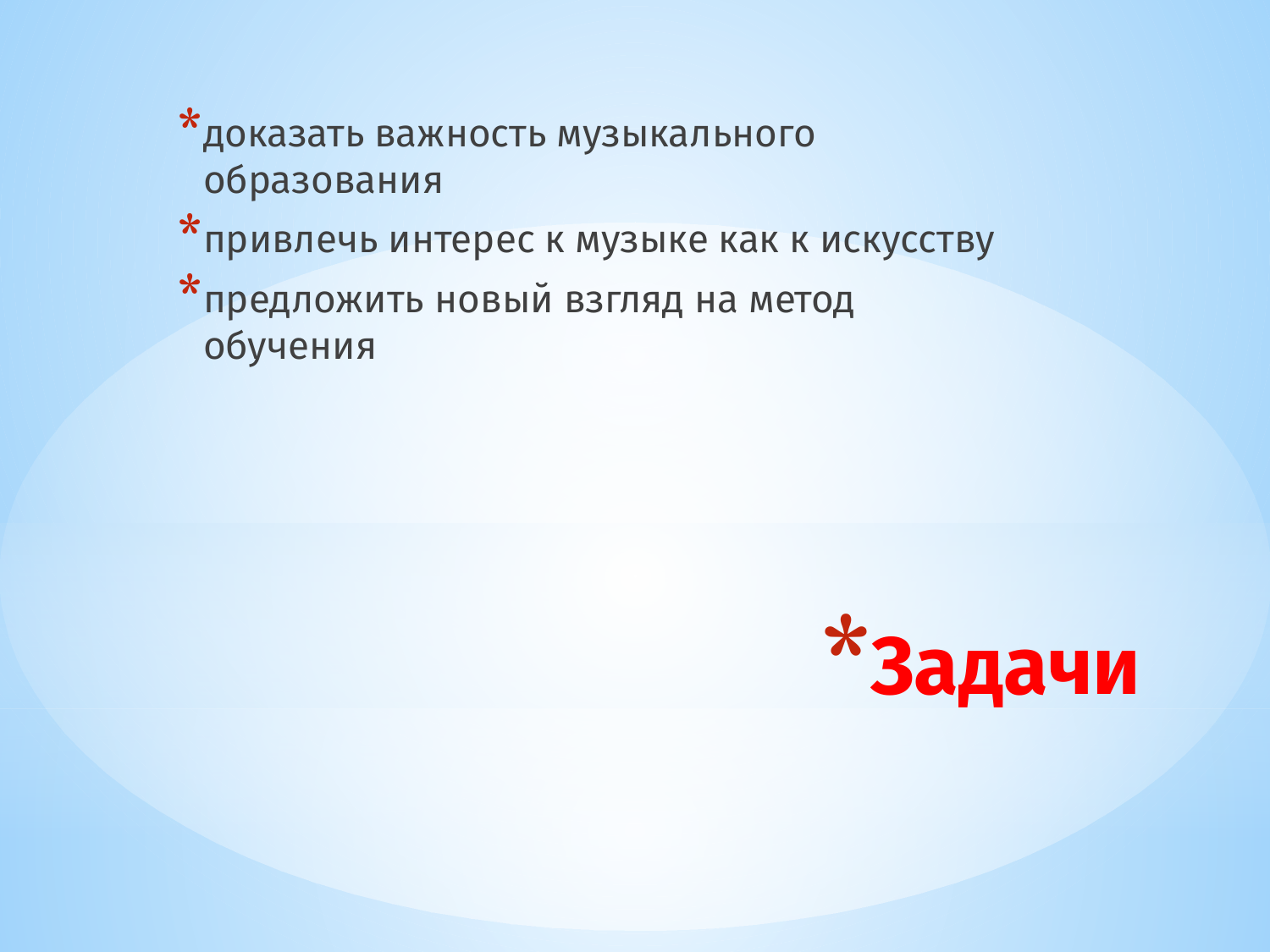

доказать важность музыкального  образования
привлечь интерес к музыке как к искусству
предложить новый взгляд на метод обучения

# Задачи